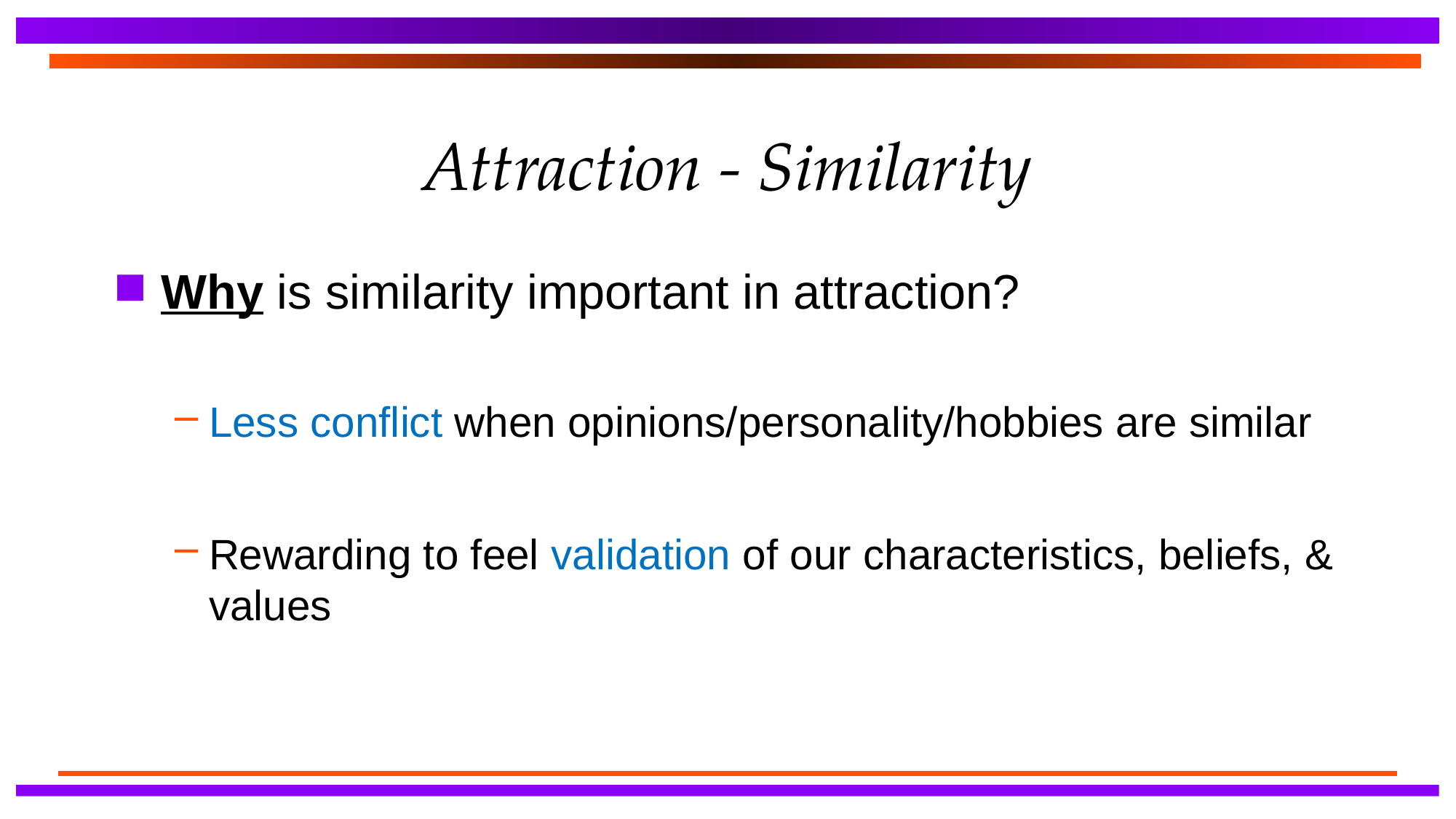

# Attraction - Similarity
Why is similarity important in attraction?

Less conflict when opinions/personality/hobbies are similar

Rewarding to feel validation of our characteristics, beliefs, & values